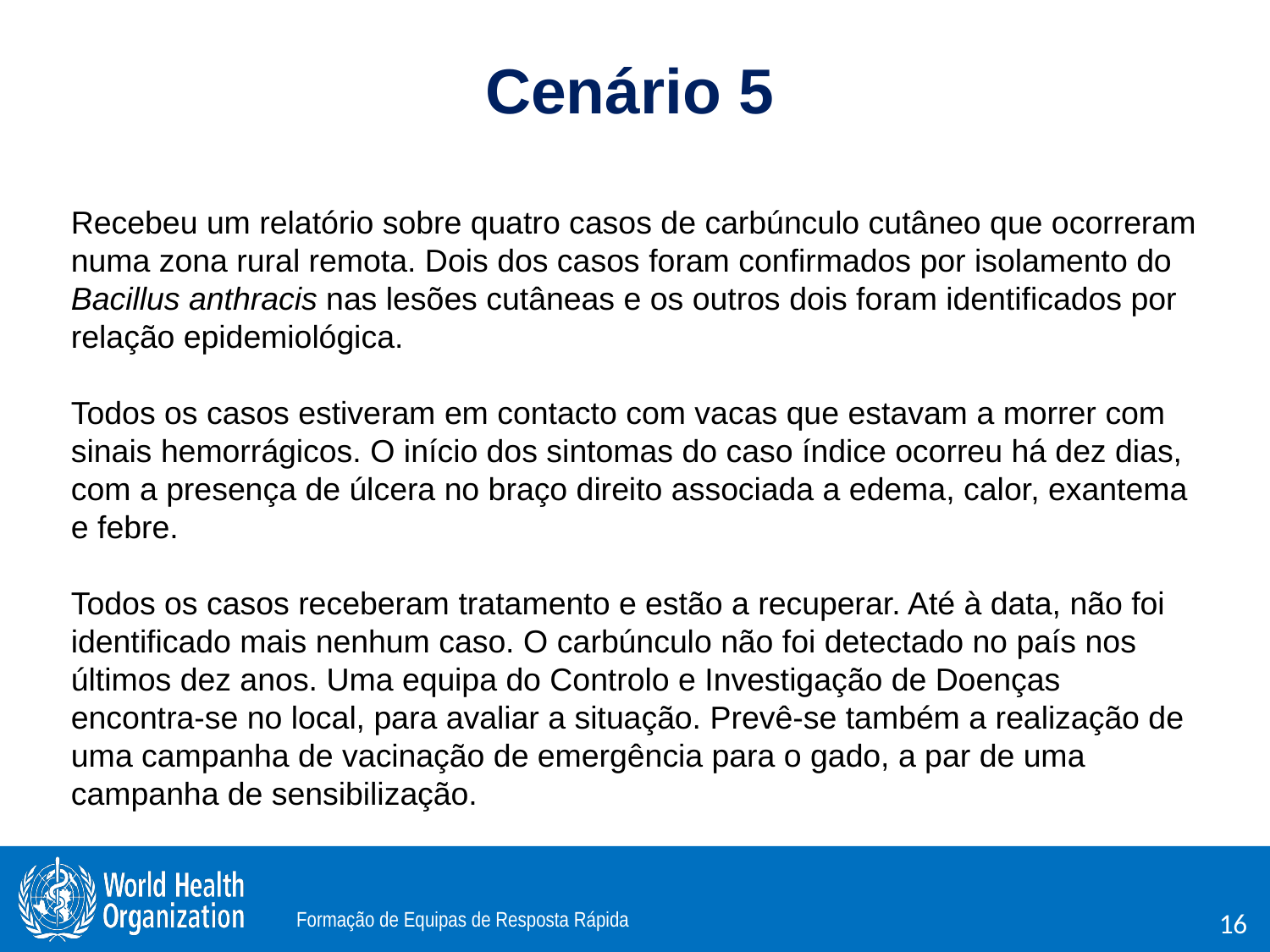

# Cenário 5
Recebeu um relatório sobre quatro casos de carbúnculo cutâneo que ocorreram numa zona rural remota. Dois dos casos foram confirmados por isolamento do Bacillus anthracis nas lesões cutâneas e os outros dois foram identificados por relação epidemiológica.

Todos os casos estiveram em contacto com vacas que estavam a morrer com sinais hemorrágicos. O início dos sintomas do caso índice ocorreu há dez dias, com a presença de úlcera no braço direito associada a edema, calor, exantema e febre.

Todos os casos receberam tratamento e estão a recuperar. Até à data, não foi identificado mais nenhum caso. O carbúnculo não foi detectado no país nos últimos dez anos. Uma equipa do Controlo e Investigação de Doenças encontra-se no local, para avaliar a situação. Prevê-se também a realização de uma campanha de vacinação de emergência para o gado, a par de uma campanha de sensibilização.